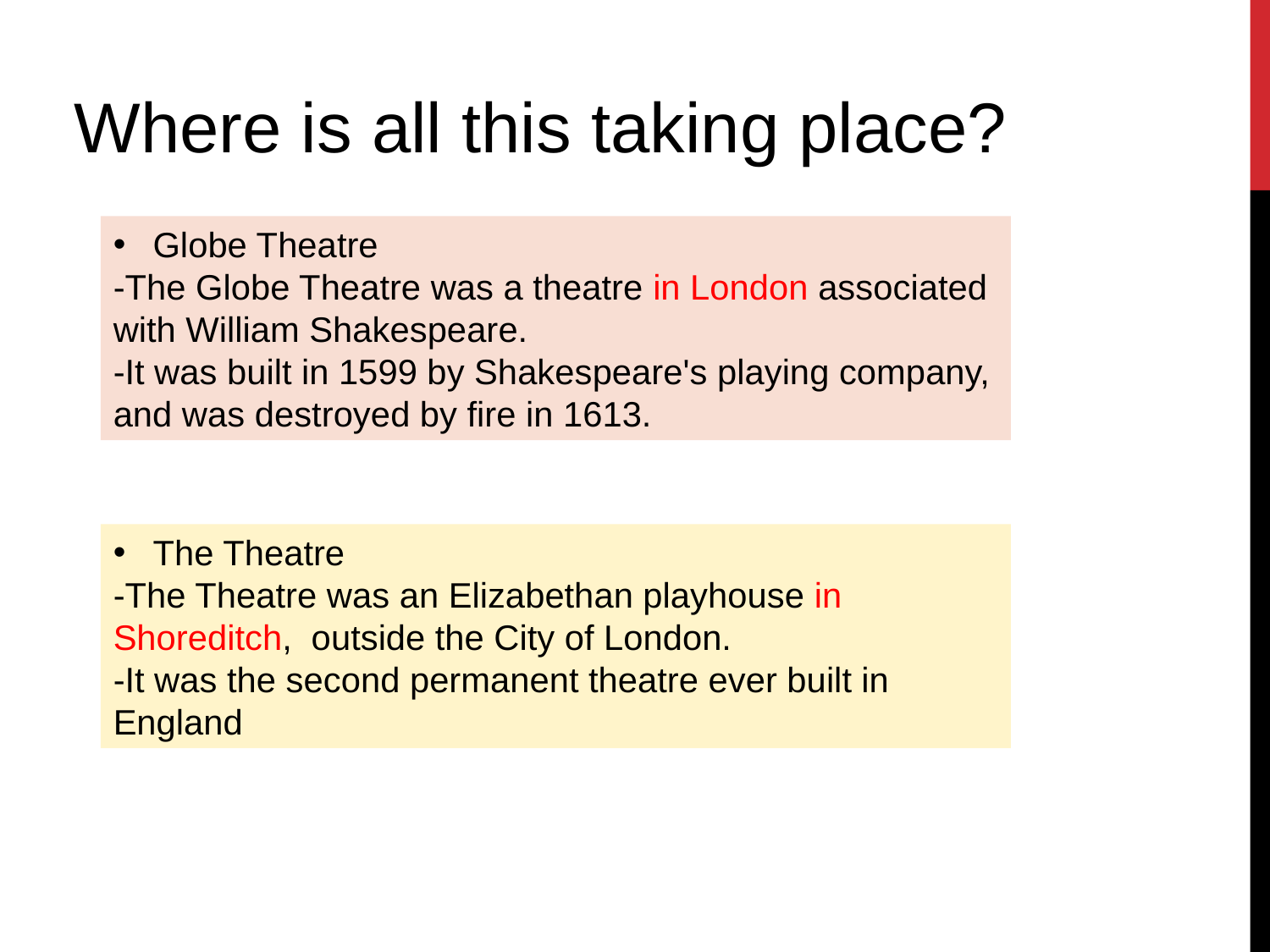

Where is all this taking place?
Globe Theatre
-The Globe Theatre was a theatre in London associated with William Shakespeare.
-It was built in 1599 by Shakespeare's playing company, and was destroyed by fire in 1613.
The Theatre
-The Theatre was an Elizabethan playhouse in Shoreditch,  outside the City of London.
-It was the second permanent theatre ever built in England